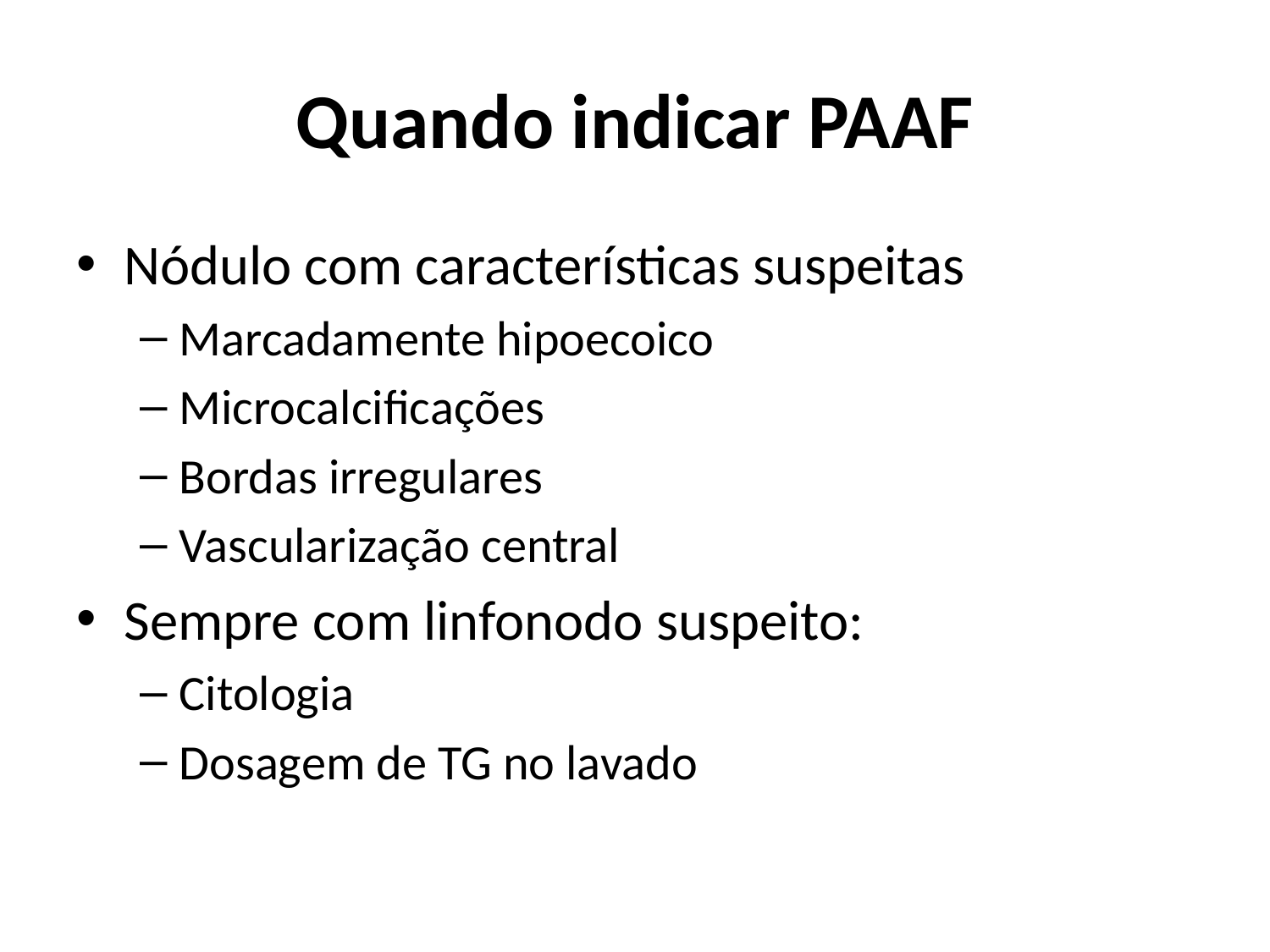

# Quando indicar PAAF
Nódulo com características suspeitas
Marcadamente hipoecoico
Microcalcificações
Bordas irregulares
Vascularização central
Sempre com linfonodo suspeito:
Citologia
Dosagem de TG no lavado